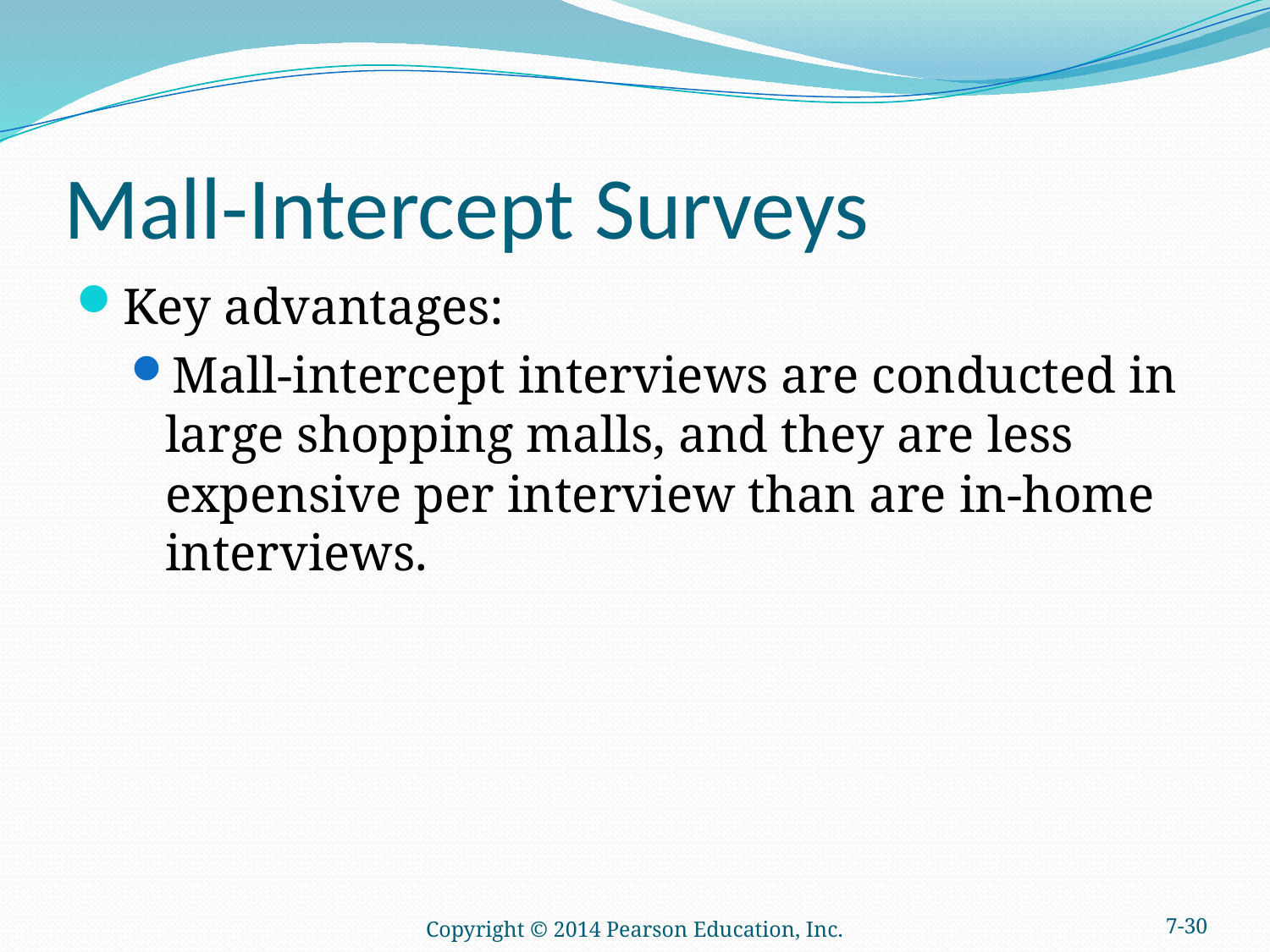

# Mall-Intercept Surveys
Key advantages:
Mall-intercept interviews are conducted in large shopping malls, and they are less expensive per interview than are in-home interviews.